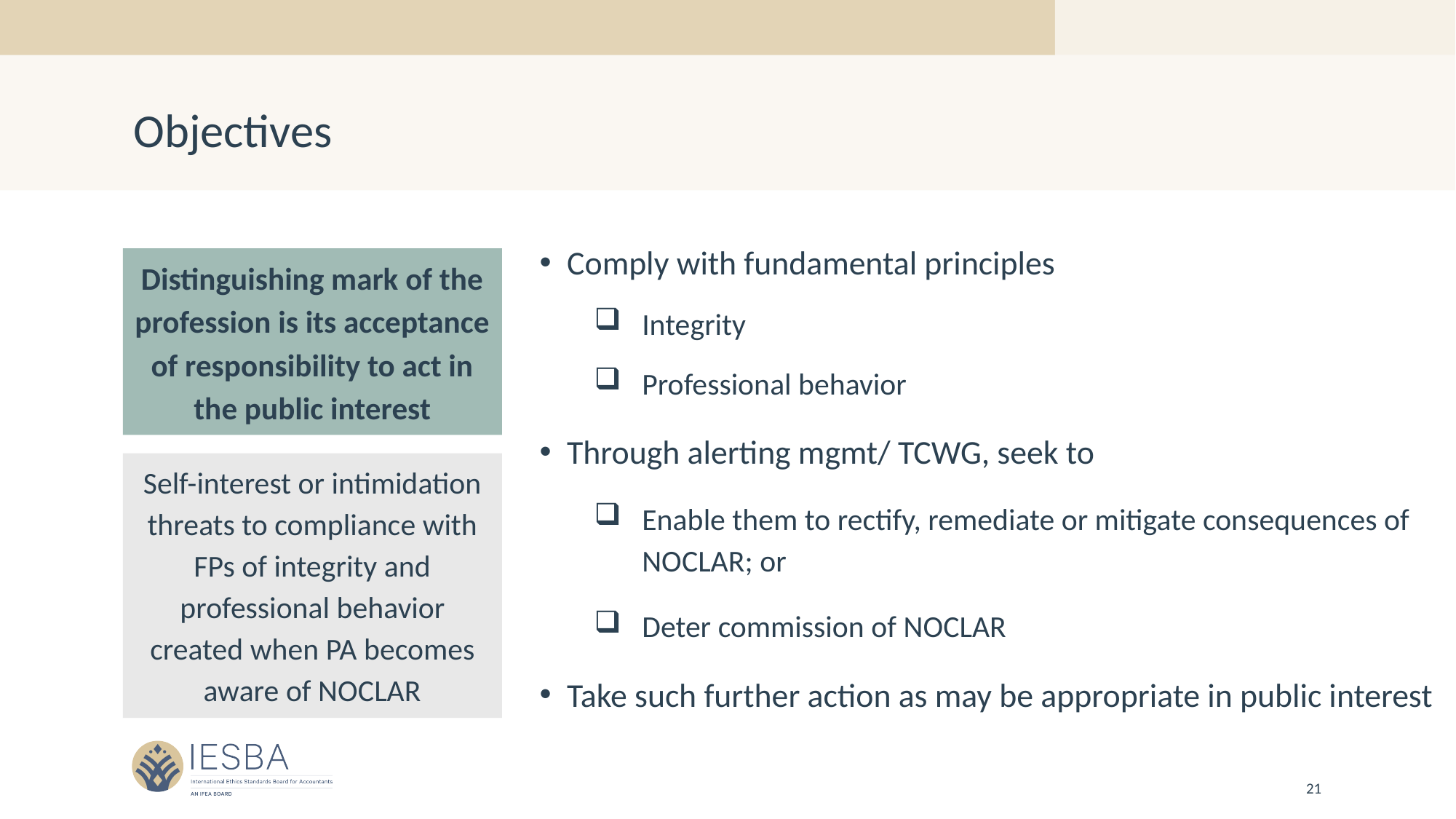

# Objectives
Comply with fundamental principles
Integrity
Professional behavior
Through alerting mgmt/ TCWG, seek to
Enable them to rectify, remediate or mitigate consequences of NOCLAR; or
Deter commission of NOCLAR
Take such further action as may be appropriate in public interest
Distinguishing mark of the profession is its acceptance of responsibility to act in the public interest
Self-interest or intimidation threats to compliance with FPs of integrity and professional behavior created when PA becomes aware of NOCLAR
21